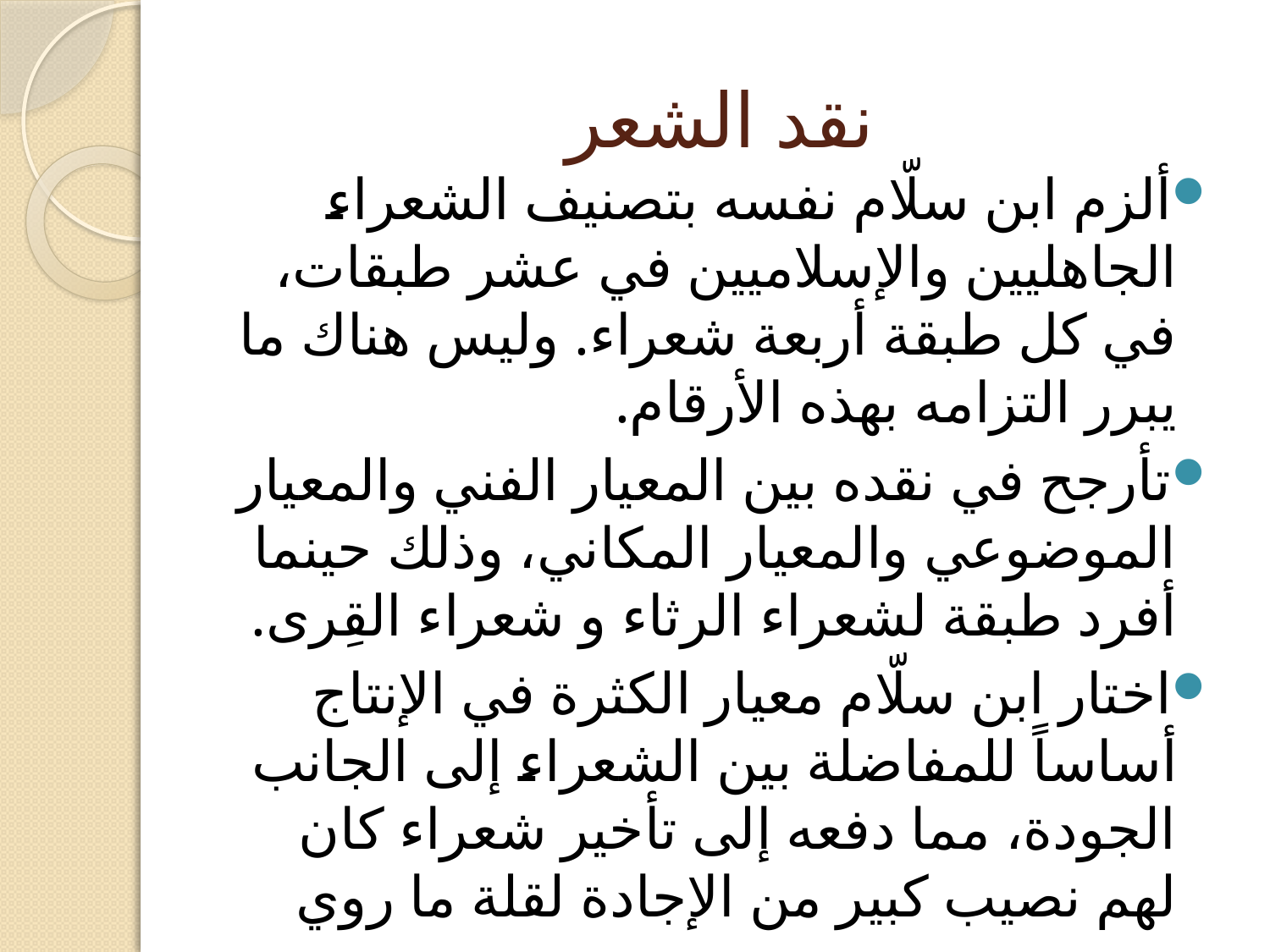

# نقد الشعر
ألزم ابن سلّام نفسه بتصنيف الشعراء الجاهليين والإسلاميين في عشر طبقات، في كل طبقة أربعة شعراء. وليس هناك ما يبرر التزامه بهذه الأرقام.
تأرجح في نقده بين المعيار الفني والمعيار الموضوعي والمعيار المكاني، وذلك حينما أفرد طبقة لشعراء الرثاء و شعراء القِرى.
اختار ابن سلّام معيار الكثرة في الإنتاج أساساً للمفاضلة بين الشعراء إلى الجانب الجودة، مما دفعه إلى تأخير شعراء كان لهم نصيب كبير من الإجادة لقلة ما روي عنهم.
تتسم أشعاره على بعض الشعراء بالعمومية التي سبق أن انتقدها في مقدمته.